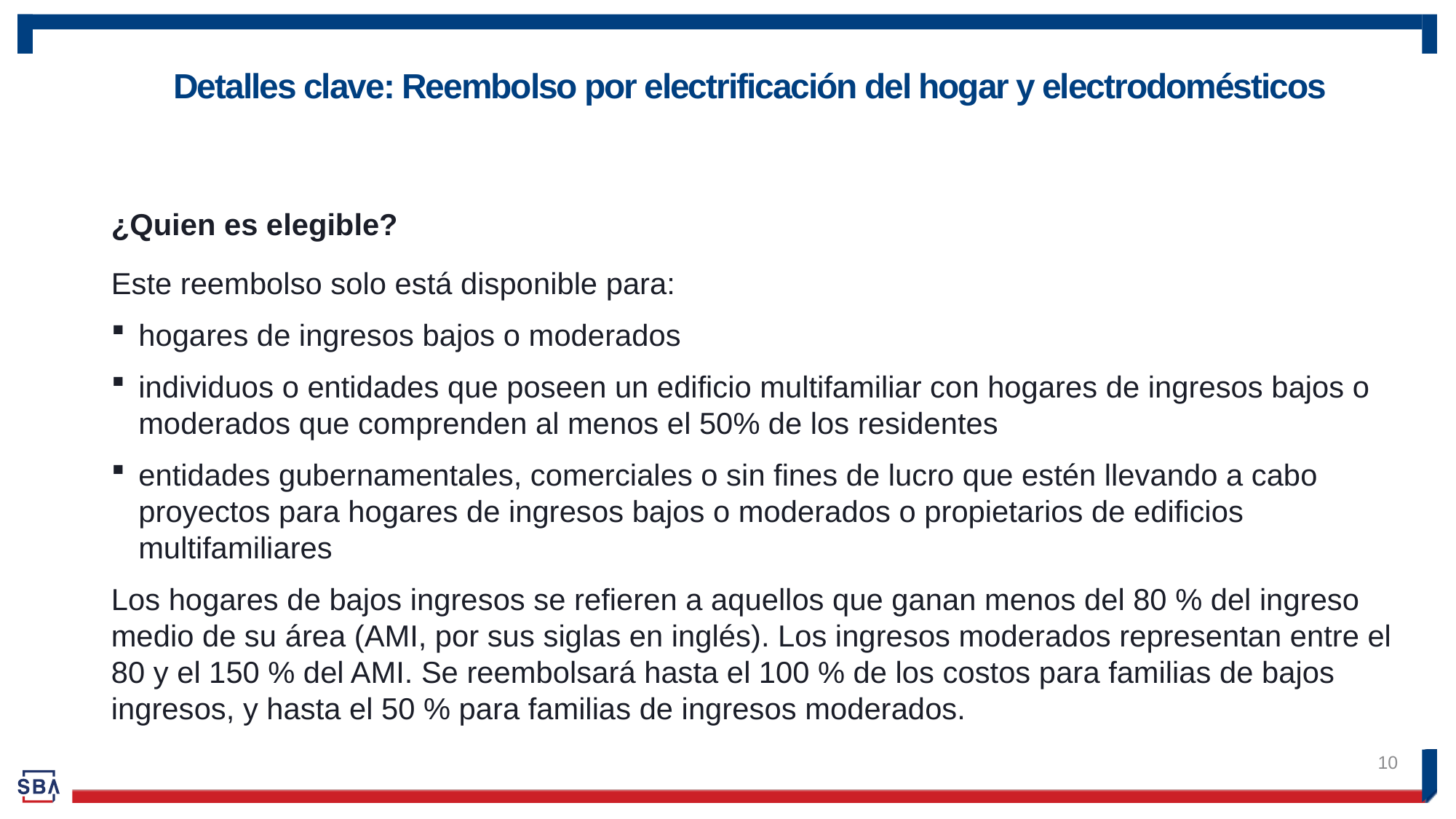

# Detalles clave: Reembolso por electrificación del hogar y electrodomésticos
¿Quien es elegible?
Este reembolso solo está disponible para:
hogares de ingresos bajos o moderados
individuos o entidades que poseen un edificio multifamiliar con hogares de ingresos bajos o moderados que comprenden al menos el 50% de los residentes
entidades gubernamentales, comerciales o sin fines de lucro que estén llevando a cabo proyectos para hogares de ingresos bajos o moderados o propietarios de edificios multifamiliares
Los hogares de bajos ingresos se refieren a aquellos que ganan menos del 80 % del ingreso medio de su área (AMI, por sus siglas en inglés). Los ingresos moderados representan entre el 80 y el 150 % del AMI. Se reembolsará hasta el 100 % de los costos para familias de bajos ingresos, y hasta el 50 % para familias de ingresos moderados.
10